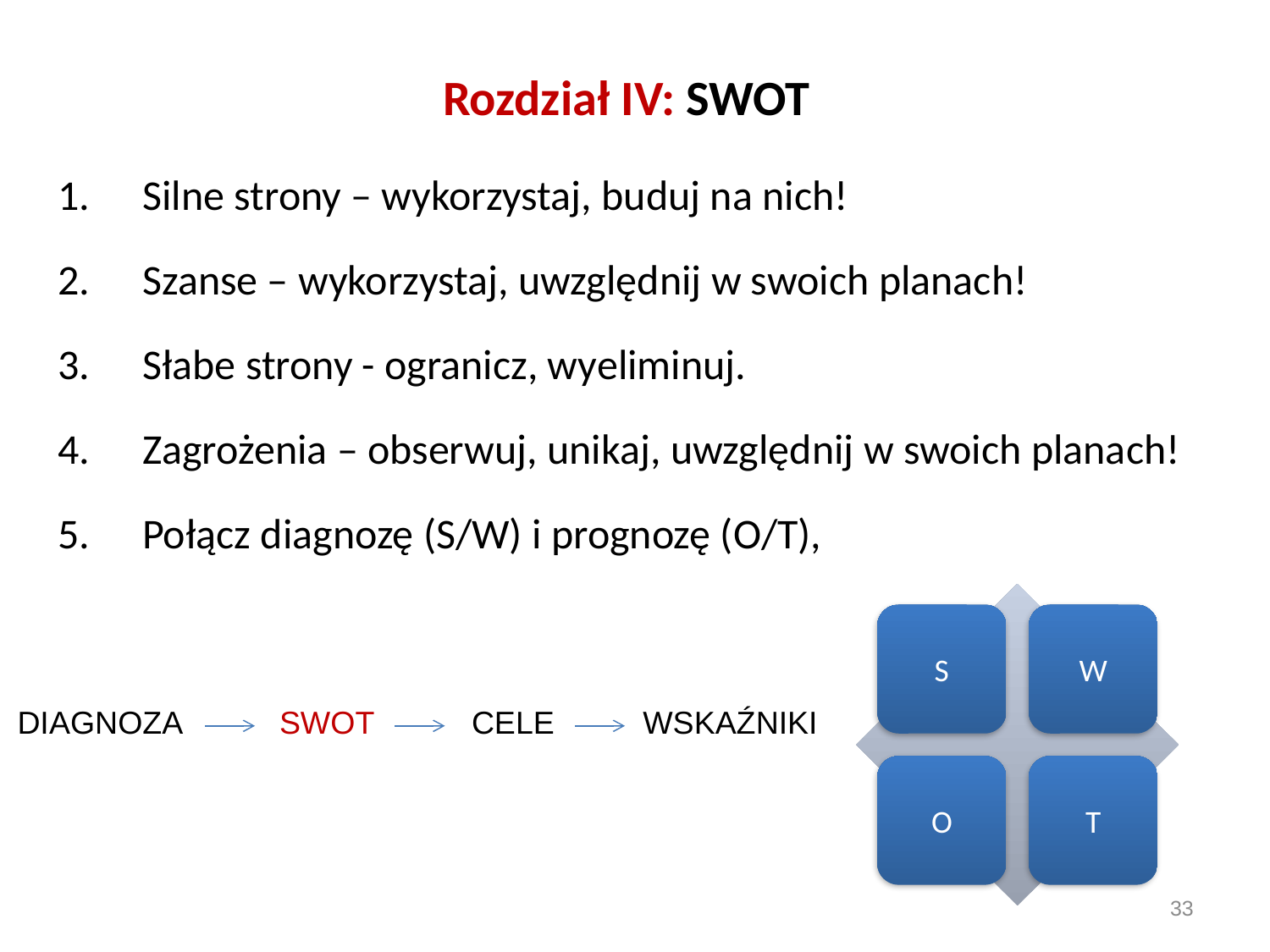

# Rozdział IV: SWOT
Silne strony – wykorzystaj, buduj na nich!
Szanse – wykorzystaj, uwzględnij w swoich planach!
Słabe strony - ogranicz, wyeliminuj.
Zagrożenia – obserwuj, unikaj, uwzględnij w swoich planach!
Połącz diagnozę (S/W) i prognozę (O/T),
S
W
O
T
DIAGNOZA           SWOT           CELE          WSKAŹNIKI

33